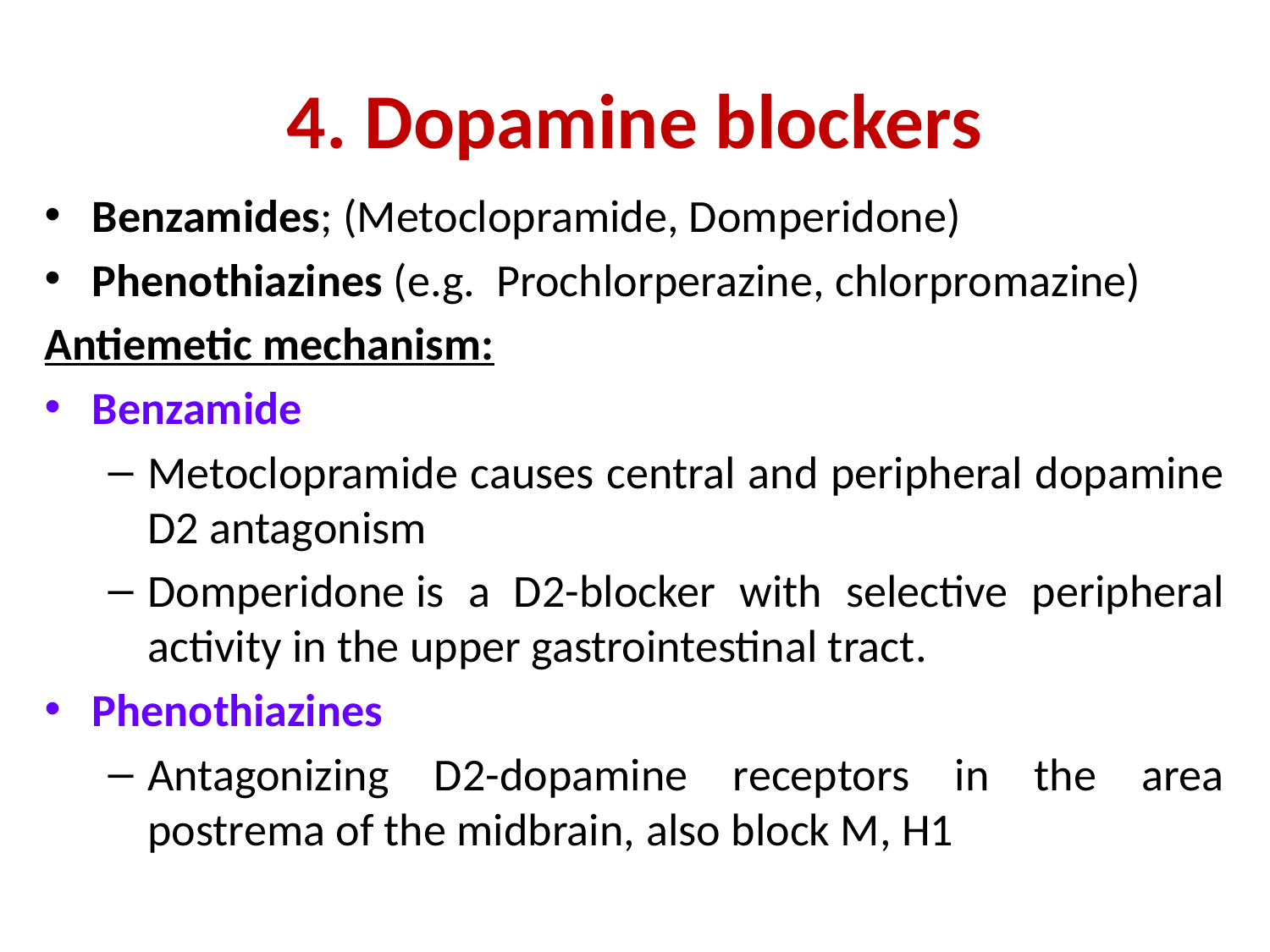

# 4. Dopamine blockers
Benzamides; (Metoclopramide, Domperidone)
Phenothiazines (e.g.  Prochlorperazine, chlorpromazine)
Antiemetic mechanism:
Benzamide
Metoclopramide causes central and peripheral dopamine D2 antagonism
Domperidone is a D2-blocker with selective peripheral activity in the upper gastrointestinal tract.
Phenothiazines
Antagonizing D2-dopamine receptors in the area postrema of the midbrain, also block M, H1